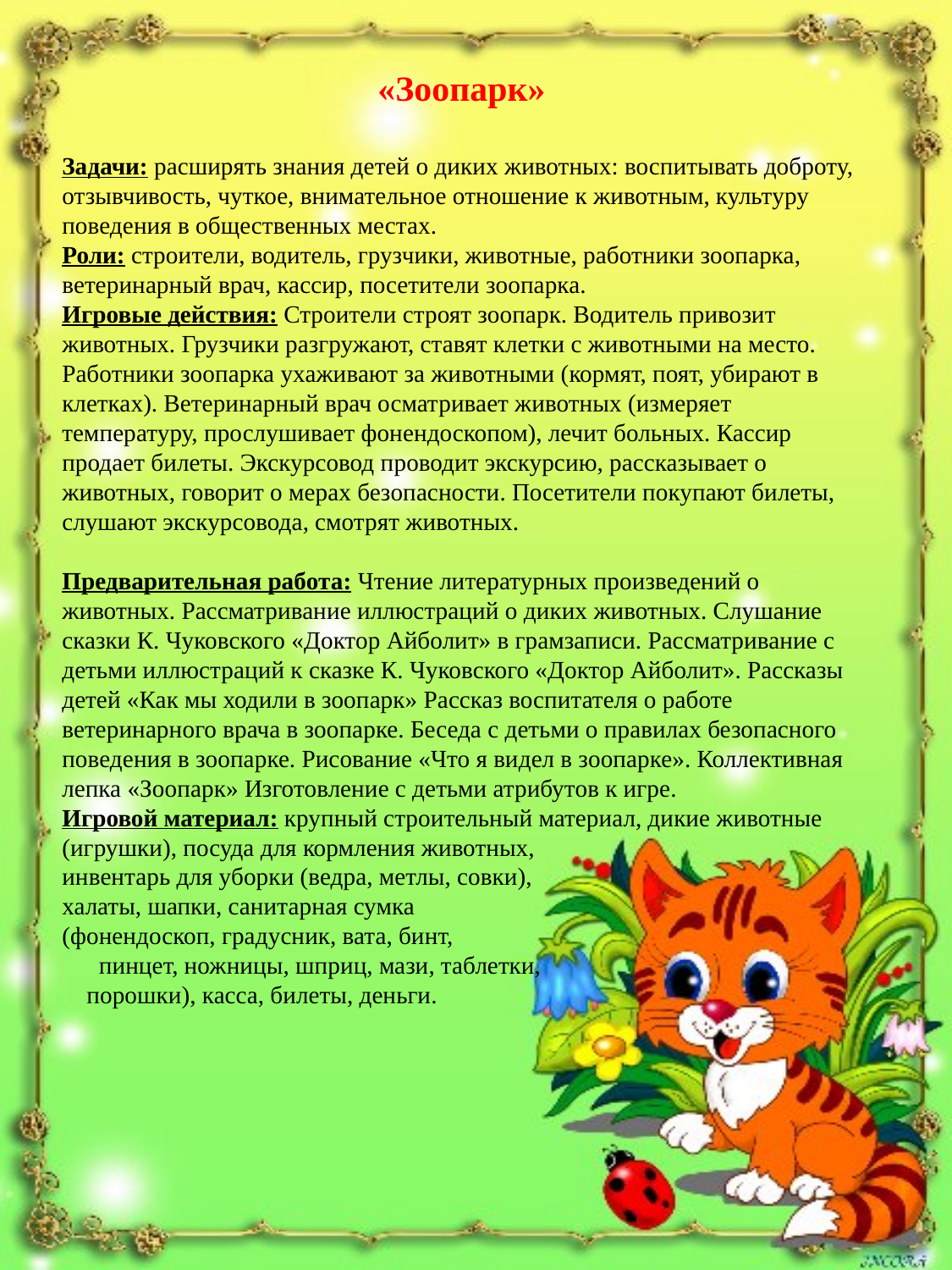

«Зоопарк»

Задачи: расширять знания детей о диких животных: воспитывать доброту, отзывчивость, чуткое, внимательное отношение к животным, культуру поведения в общественных местах.
Роли: строители, водитель, грузчики, животные, работники зоопарка, ветеринарный врач, кассир, посетители зоопарка.
Игровые действия: Строители строят зоопарк. Водитель привозит животных. Грузчики разгружают, ставят клетки с животными на место. Работники зоопарка ухаживают за животными (кормят, поят, убирают в клетках). Ветеринарный врач осматривает животных (измеряет температуру, прослушивает фонендоскопом), лечит больных. Кассир продает билеты. Экскурсовод проводит экскурсию, рассказывает о животных, говорит о мерах безопасности. Посетители покупают билеты, слушают экскурсовода, смотрят животных.

Предварительная работа: Чтение литературных произведений о животных. Рассматривание иллюстраций о диких животных. Слушание сказки К. Чуковского «Доктор Айболит» в грамзаписи. Рассматривание с детьми иллюстраций к сказке К. Чуковского «Доктор Айболит». Рассказы детей «Как мы ходили в зоопарк» Рассказ воспитателя о работе ветеринарного врача в зоопарке. Беседа с детьми о правилах безопасного поведения в зоопарке. Рисование «Что я видел в зоопарке». Коллективная лепка «Зоопарк» Изготовление с детьми атрибутов к игре.
Игровой материал: крупный строительный материал, дикие животные (игрушки), посуда для кормления животных,                                                   инвентарь для уборки (ведра, метлы, совки),                                                        халаты, шапки, санитарная сумка                                                             (фонендоскоп, градусник, вата, бинт,                                                                          пинцет, ножницы, шприц, мази, таблетки,                                                          порошки), касса, билеты, деньги.